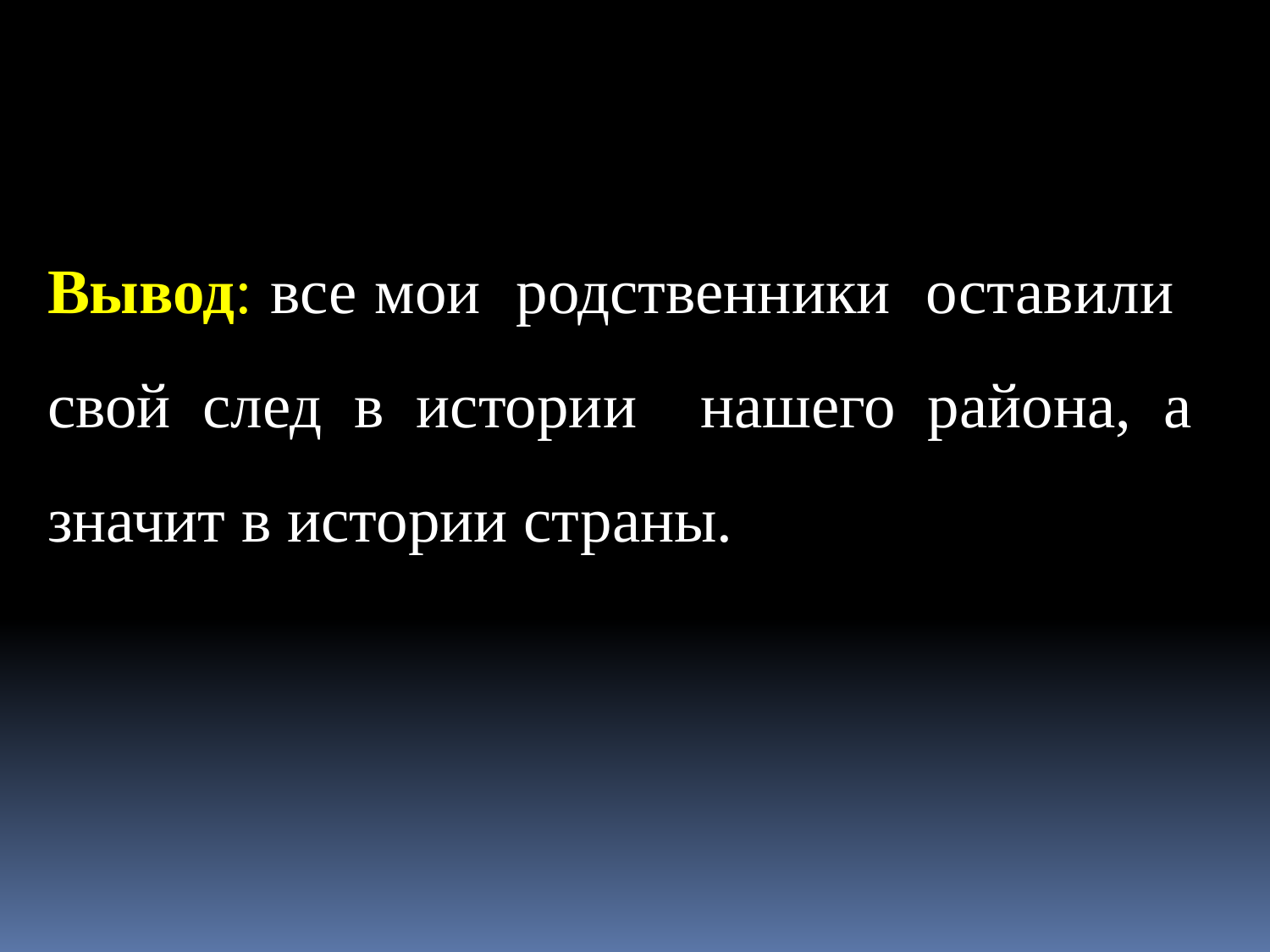

Вывод: все мои  родственники  оставили  свой след в истории  нашего района, а значит в истории страны.